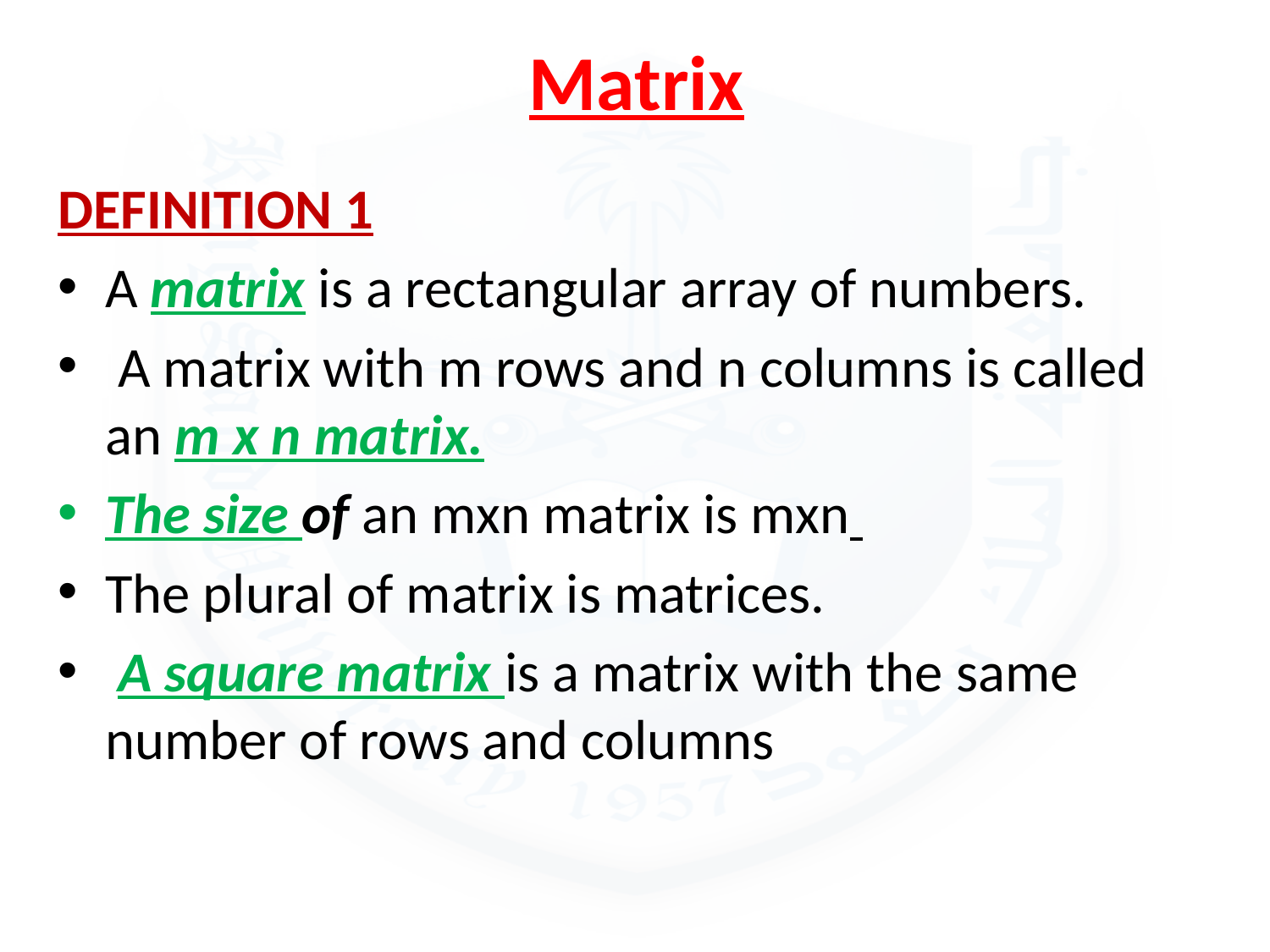

# Matrix
DEFINITION 1
A matrix is a rectangular array of numbers.
 A matrix with m rows and n columns is called an m x n matrix.
The size of an mxn matrix is mxn
The plural of matrix is matrices.
 A square matrix is a matrix with the same number of rows and columns